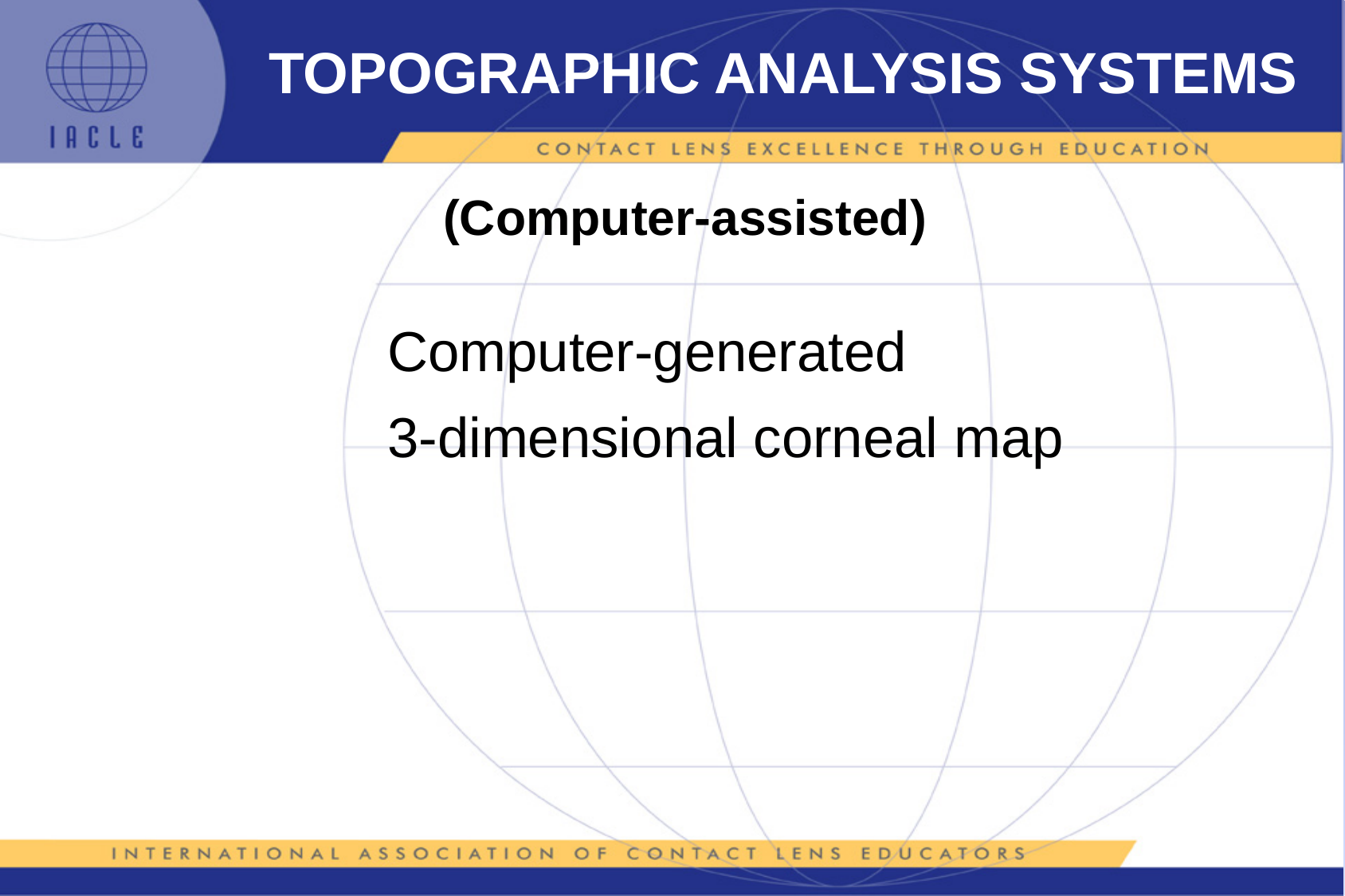

# TOPOGRAPHIC ANALYSIS SYSTEMS
(Computer-assisted)
Computer-generated
3-dimensional corneal map